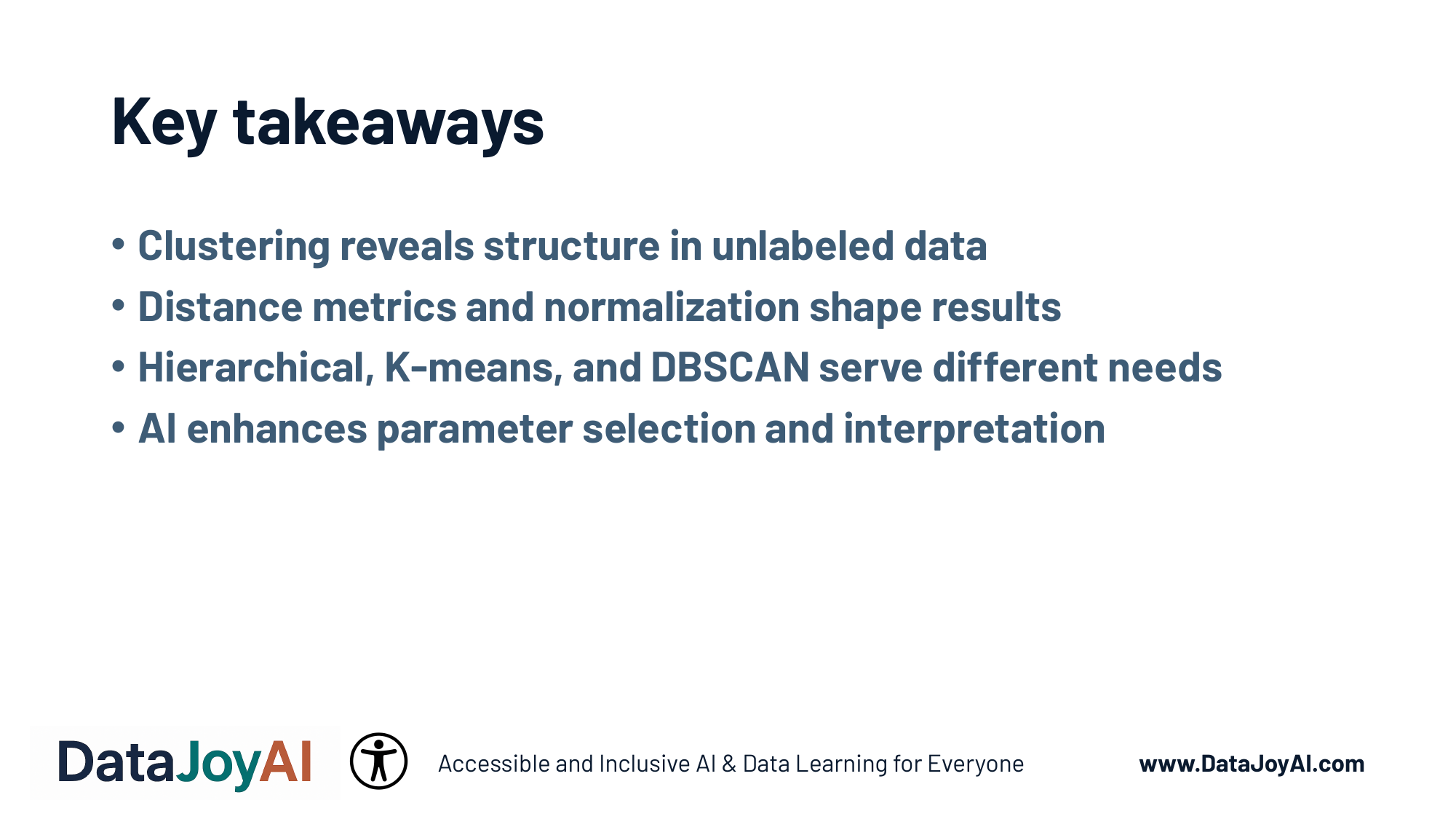

# Key takeaways
Clustering reveals structure in unlabeled data
Distance metrics and normalization shape results
Hierarchical, K‑means, and DBSCAN serve different needs
AI enhances parameter selection and interpretation